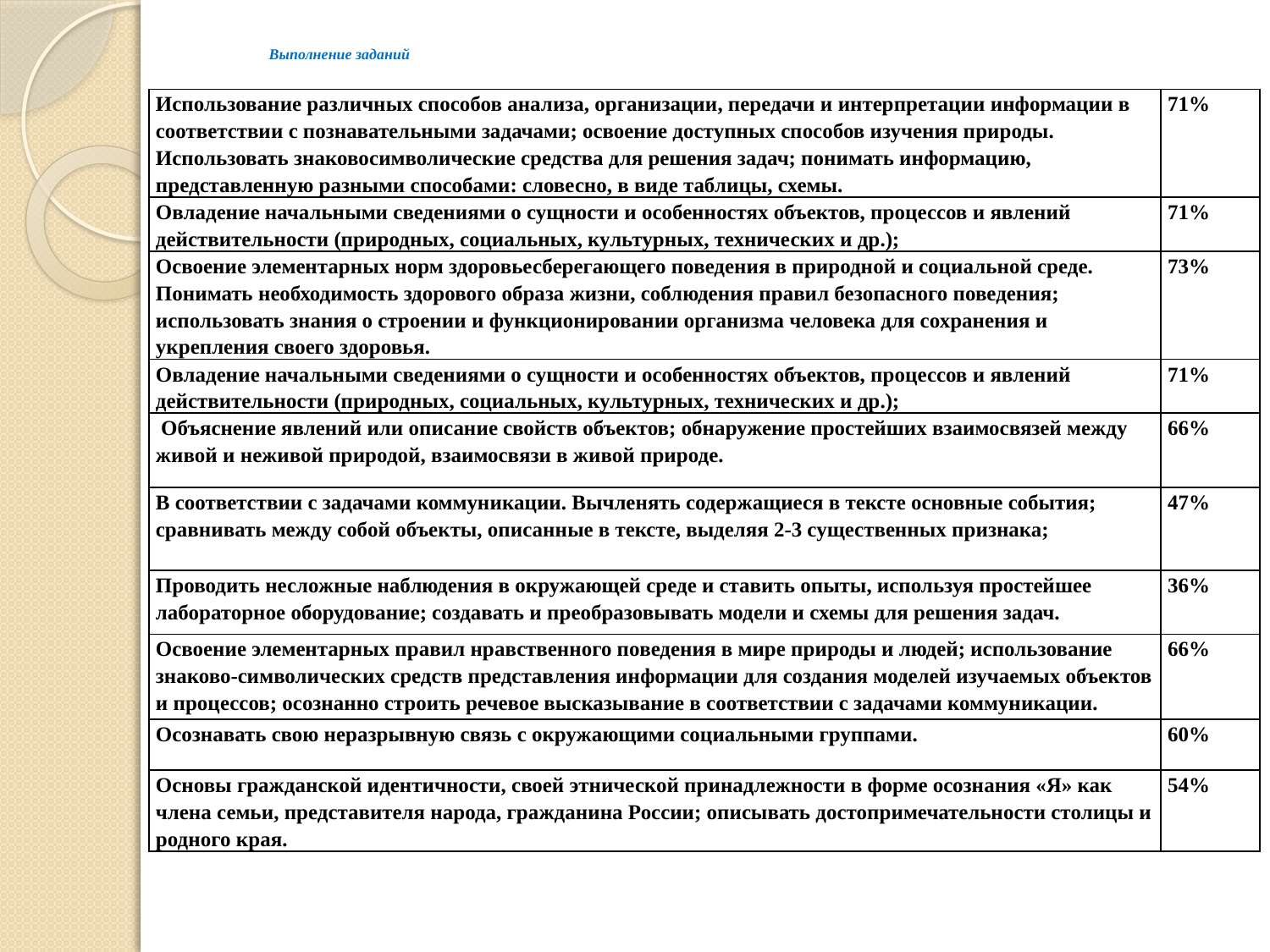

# Выполнение заданий
| Использование различных способов анализа, организации, передачи и интерпретации информации в соответствии с познавательными задачами; освоение доступных способов изучения природы. Использовать знаково­символические средства для решения задач; понимать информацию, представленную разными способами: словесно, в виде таблицы, схемы. | 71% |
| --- | --- |
| Овладение начальными сведениями о сущности и особенностях объектов, процессов и явлений действительности (природных, социальных, культурных, технических и др.); | 71% |
| Освоение элементарных норм здоровьесберегающего поведения в природной и социальной среде. Понимать необходимость здорового образа жизни, соблюдения правил безопасного поведения; использовать знания о строении и функционировании организма человека для сохранения и укрепления своего здоровья. | 73% |
| Овладение начальными сведениями о сущности и особенностях объектов, процессов и явлений действительности (природных, социальных, культурных, технических и др.); | 71% |
| Объяснение явлений или описание свойств объектов; обнаружение простейших взаимосвязей между живой и неживой природой, взаимосвязи в живой природе. | 66% |
| В соответствии с задачами коммуникации. Вычленять содержащиеся в тексте основные события; сравнивать между собой объекты, описанные в тексте, выделяя 2-3 существенных признака; | 47% |
| Проводить несложные наблюдения в окружающей среде и ставить опыты, используя простейшее лабораторное оборудование; создавать и преобразовывать модели и схемы для решения задач. | 36% |
| Освоение элементарных правил нравственного поведения в мире природы и людей; использование знаково-символических средств представления информации для создания моделей изучаемых объектов и процессов; осознанно строить речевое высказывание в соответствии с задачами коммуникации. | 66% |
| Осознавать свою неразрывную связь с окружающими социальными группами. | 60% |
| Основы гражданской идентичности, своей этнической принадлежности в форме осознания «Я» как члена семьи, представителя народа, гражданина России; описывать достопримечательности столицы и родного края. | 54% |